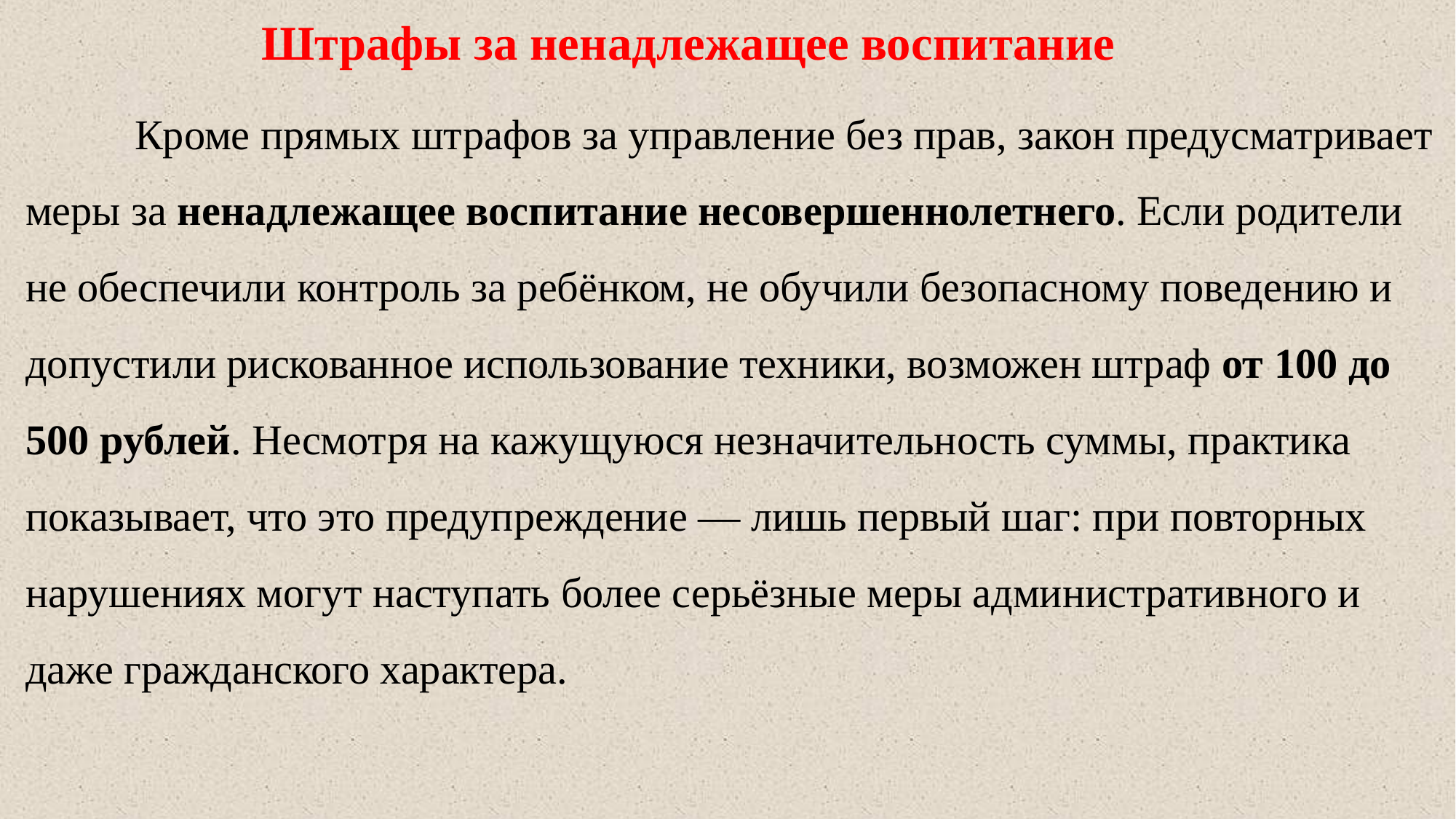

Штрафы за ненадлежащее воспитание
	Кроме прямых штрафов за управление без прав, закон предусматривает меры за ненадлежащее воспитание несовершеннолетнего. Если родители не обеспечили контроль за ребёнком, не обучили безопасному поведению и допустили рискованное использование техники, возможен штраф от 100 до 500 рублей. Несмотря на кажущуюся незначительность суммы, практика показывает, что это предупреждение — лишь первый шаг: при повторных нарушениях могут наступать более серьёзные меры административного и даже гражданского характера.